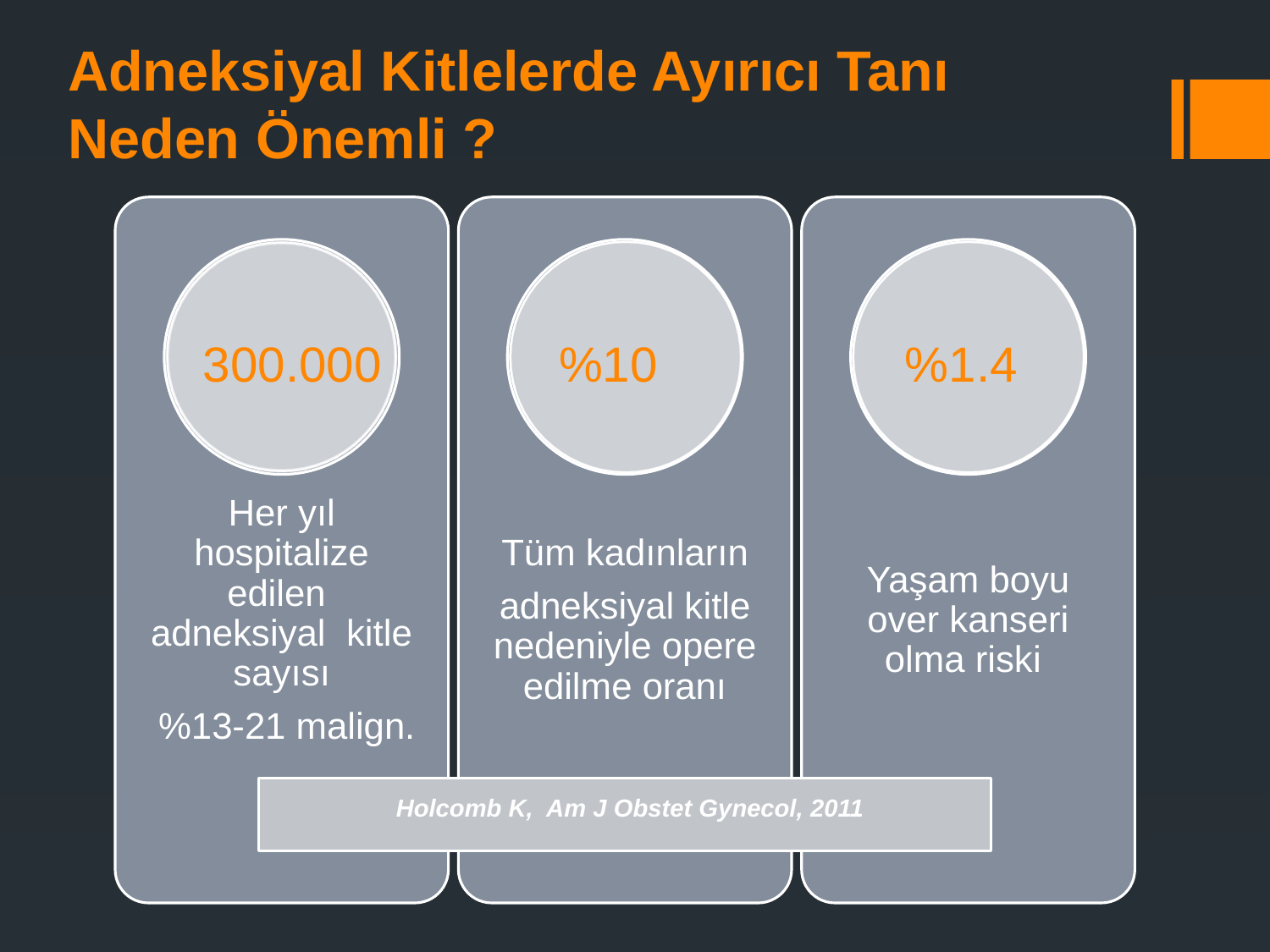

# Adneksiyal Kitlelerde Ayırıcı Tanı Neden Önemli ?
Her yıl hospitalize edilen  adneksiyal  kitle sayısı
 %13-21 malign.
Tüm kadınların
adneksiyal kitle nedeniyle opere edilme oranı
Yaşam boyu over kanseri olma riski
 300.000
   %10
  %1.4
Holcomb K,  Am J Obstet Gynecol, 2011